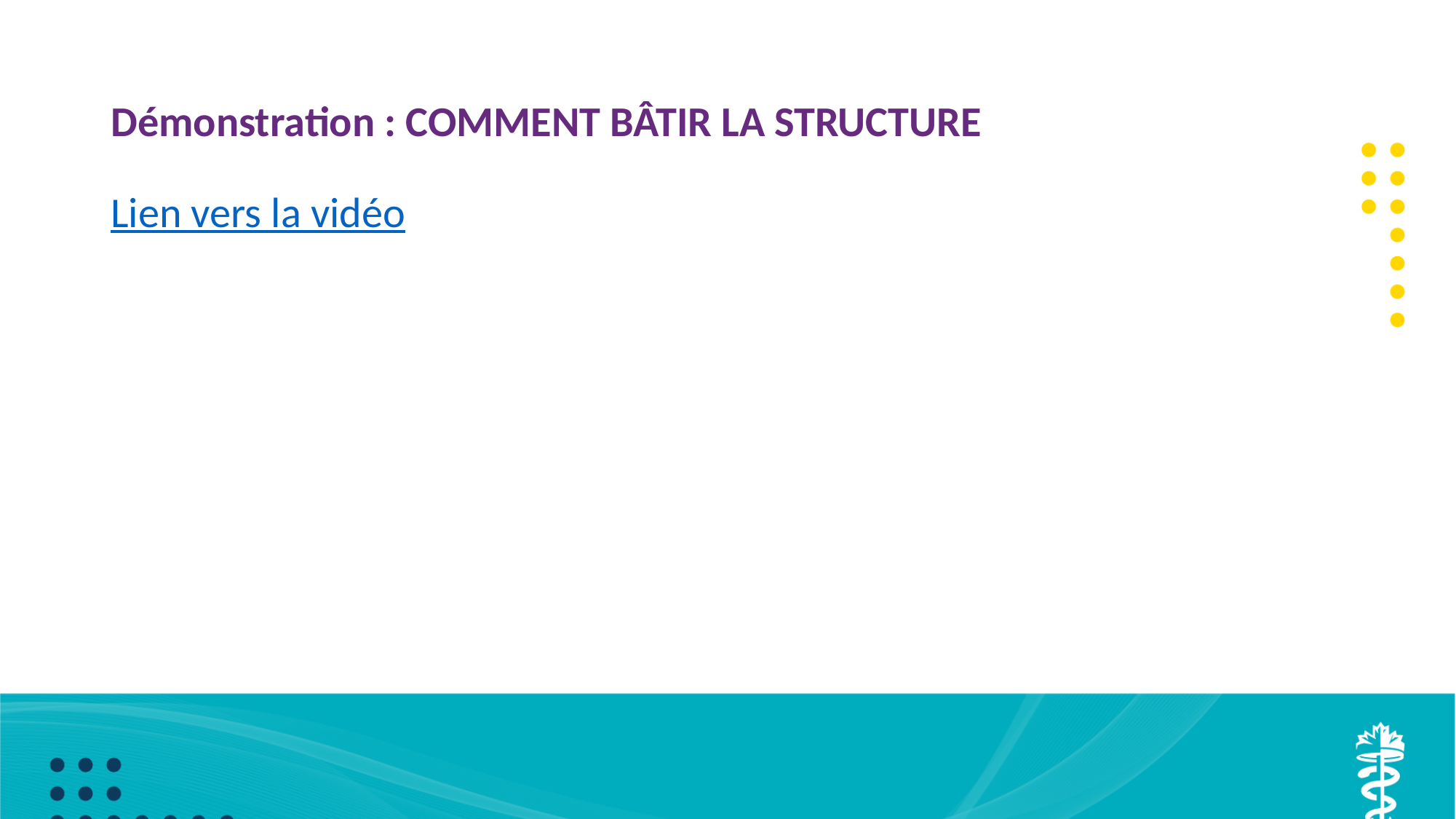

# Démonstration : COMMENT BÂTIR LA STRUCTURE
Lien vers la vidéo